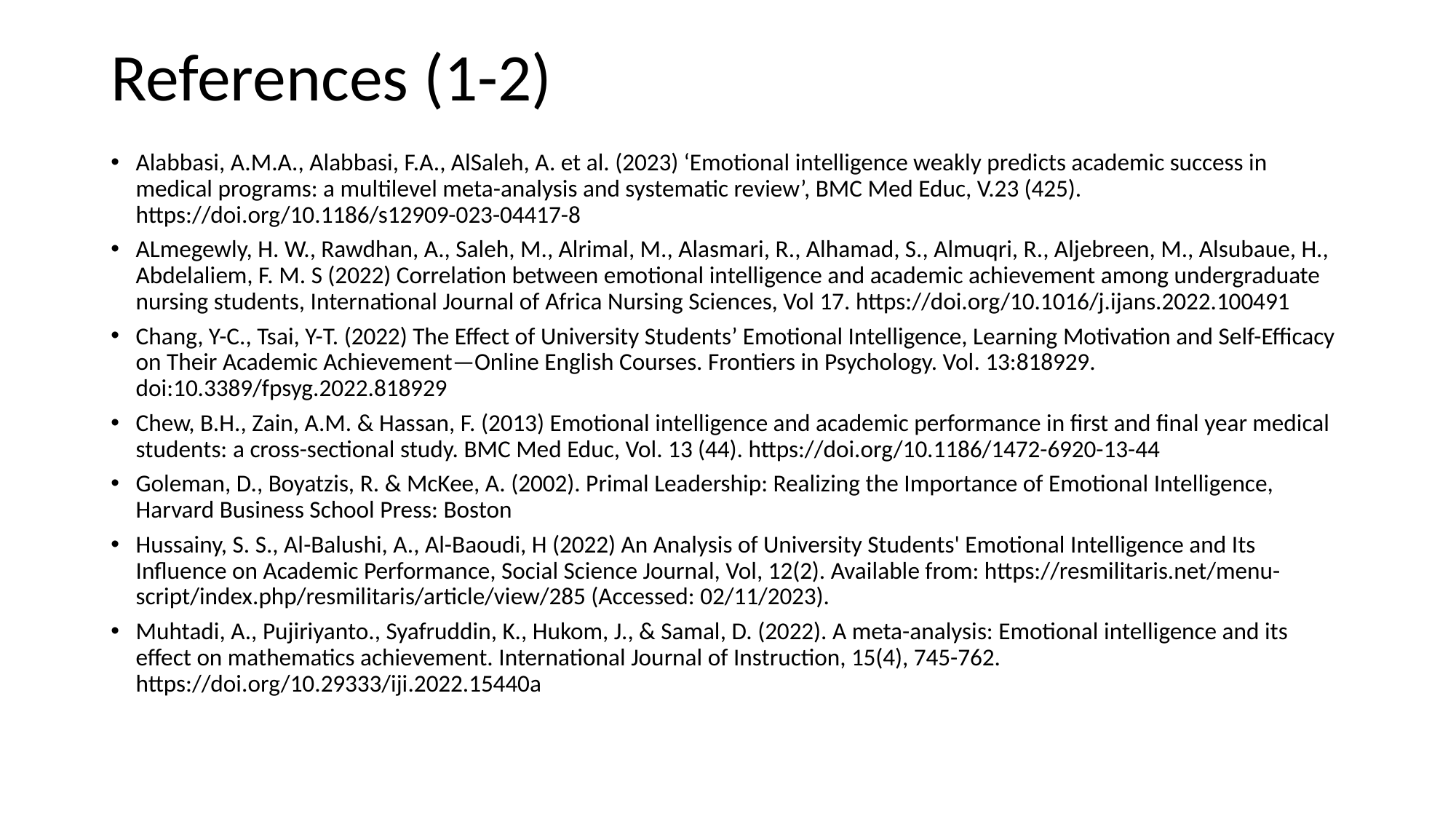

# References (1-2)
Alabbasi, A.M.A., Alabbasi, F.A., AlSaleh, A. et al. (2023) ‘Emotional intelligence weakly predicts academic success in medical programs: a multilevel meta-analysis and systematic review’, BMC Med Educ, V.23 (425). https://doi.org/10.1186/s12909-023-04417-8
ALmegewly, H. W., Rawdhan, A., Saleh, M., Alrimal, M., Alasmari, R., Alhamad, S., Almuqri, R., Aljebreen, M., Alsubaue, H., Abdelaliem, F. M. S (2022) Correlation between emotional intelligence and academic achievement among undergraduate nursing students, International Journal of Africa Nursing Sciences, Vol 17. https://doi.org/10.1016/j.ijans.2022.100491
Chang, Y-C., Tsai, Y-T. (2022) The Effect of University Students’ Emotional Intelligence, Learning Motivation and Self-Efficacy on Their Academic Achievement—Online English Courses. Frontiers in Psychology. Vol. 13:818929. doi:10.3389/fpsyg.2022.818929
Chew, B.H., Zain, A.M. & Hassan, F. (2013) Emotional intelligence and academic performance in first and final year medical students: a cross-sectional study. BMC Med Educ, Vol. 13 (44). https://doi.org/10.1186/1472-6920-13-44
Goleman, D., Boyatzis, R. & McKee, A. (2002). Primal Leadership: Realizing the Importance of Emotional Intelligence, Harvard Business School Press: Boston
Hussainy, S. S., Al-Balushi, A., Al-Baoudi, H (2022) An Analysis of University Students' Emotional Intelligence and Its Influence on Academic Performance, Social Science Journal, Vol, 12(2). Available from: https://resmilitaris.net/menu-script/index.php/resmilitaris/article/view/285 (Accessed: 02/11/2023).
Muhtadi, A., Pujiriyanto., Syafruddin, K., Hukom, J., & Samal, D. (2022). A meta-analysis: Emotional intelligence and its effect on mathematics achievement. International Journal of Instruction, 15(4), 745-762. https://doi.org/10.29333/iji.2022.15440a